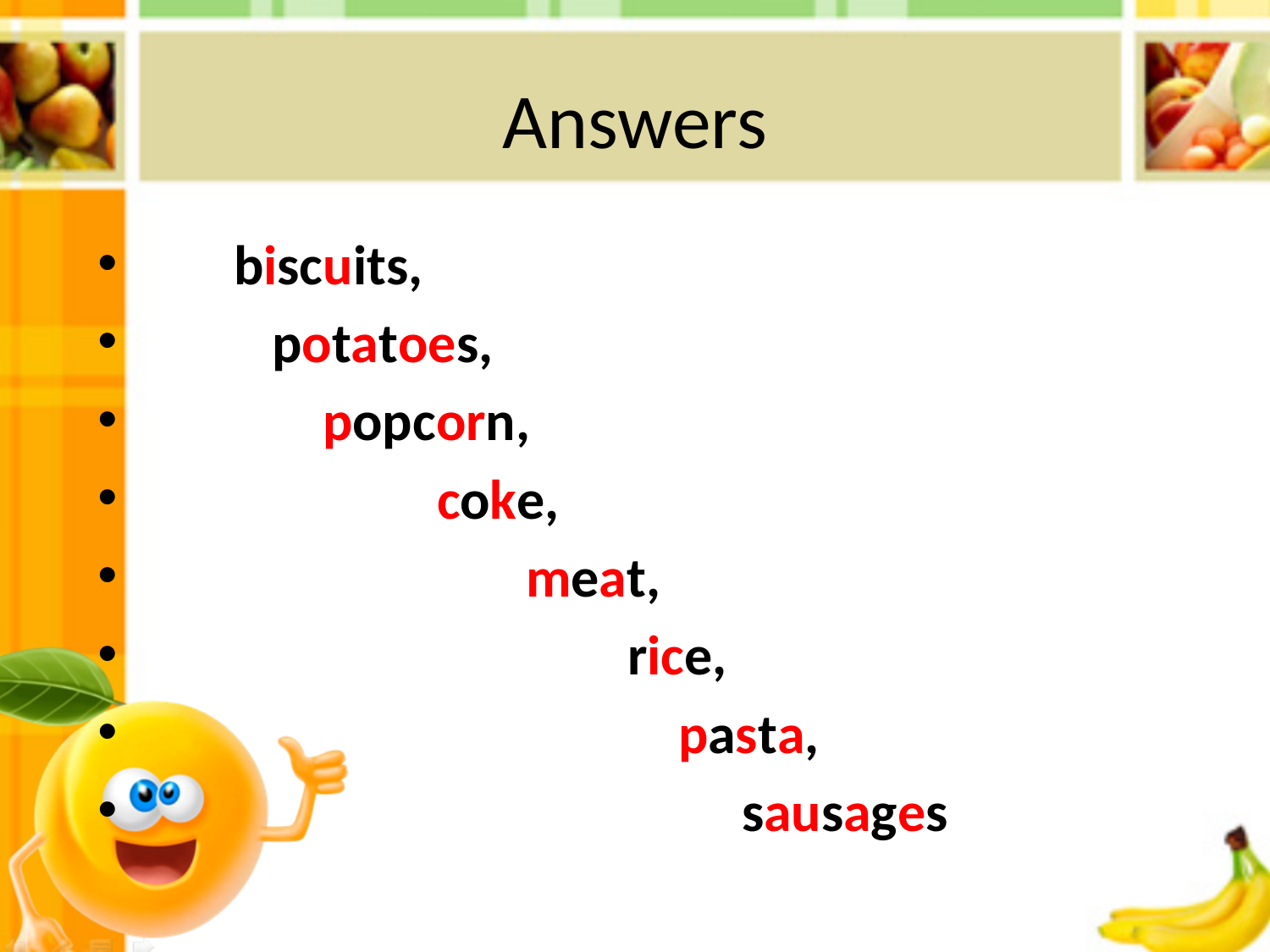

# Answers
       biscuits,
          potatoes,
              popcorn,
                       coke,
                              meat,
                                      rice,
                                          pasta,
                                               sausages